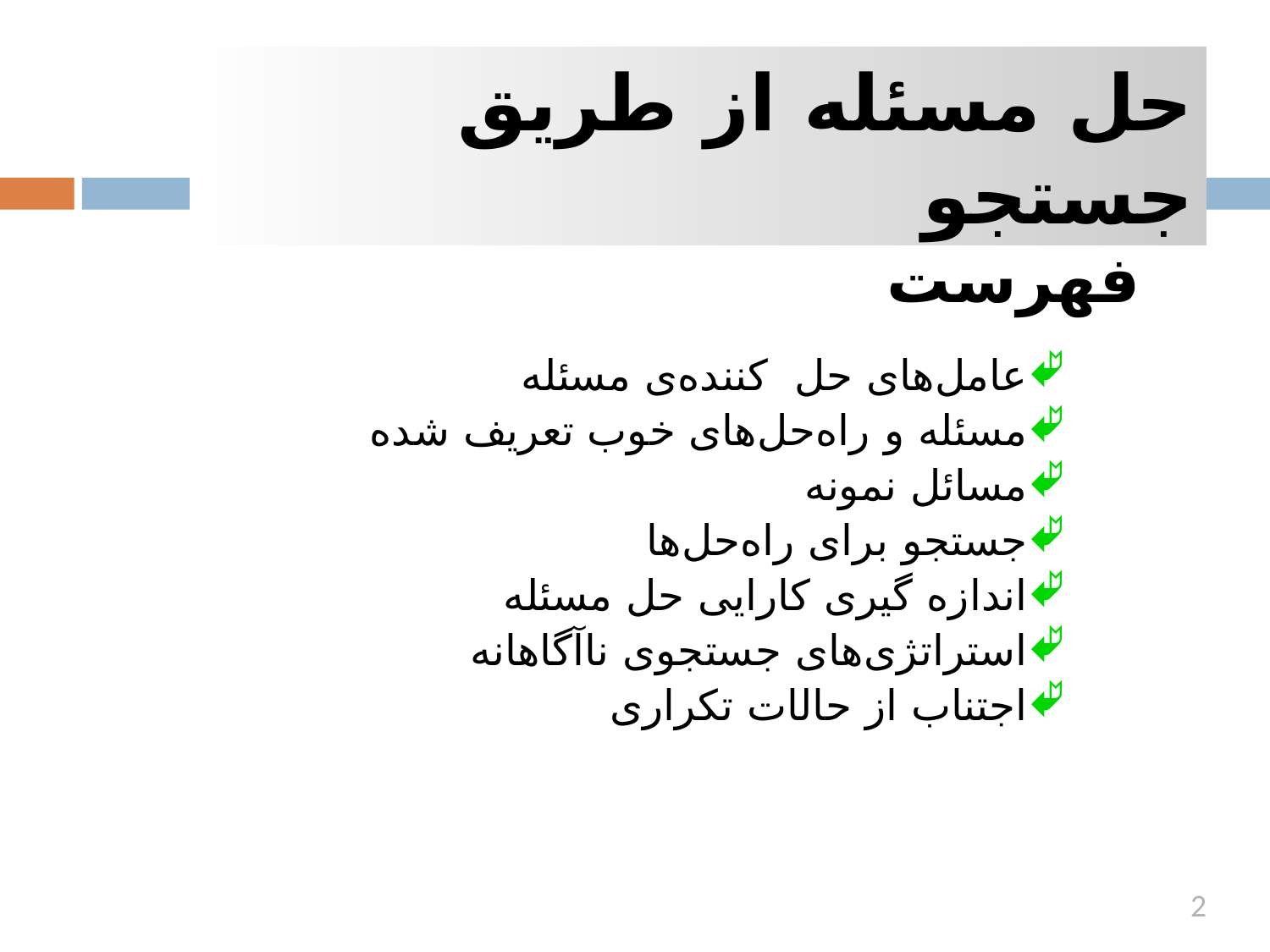

حل مسئله از طريق جستجو
فهرست
عامل‌های حل  کننده‌ی مسئله
مسئله و راه‌حل‌های خوب تعریف شده
مسائل نمونه
جستجو برای راه‌حل‌ها
اندازه گيری کارايی حل مسئله
استراتژی‌های جستجوی ناآگاهانه
اجتناب از حالات تکراری

2